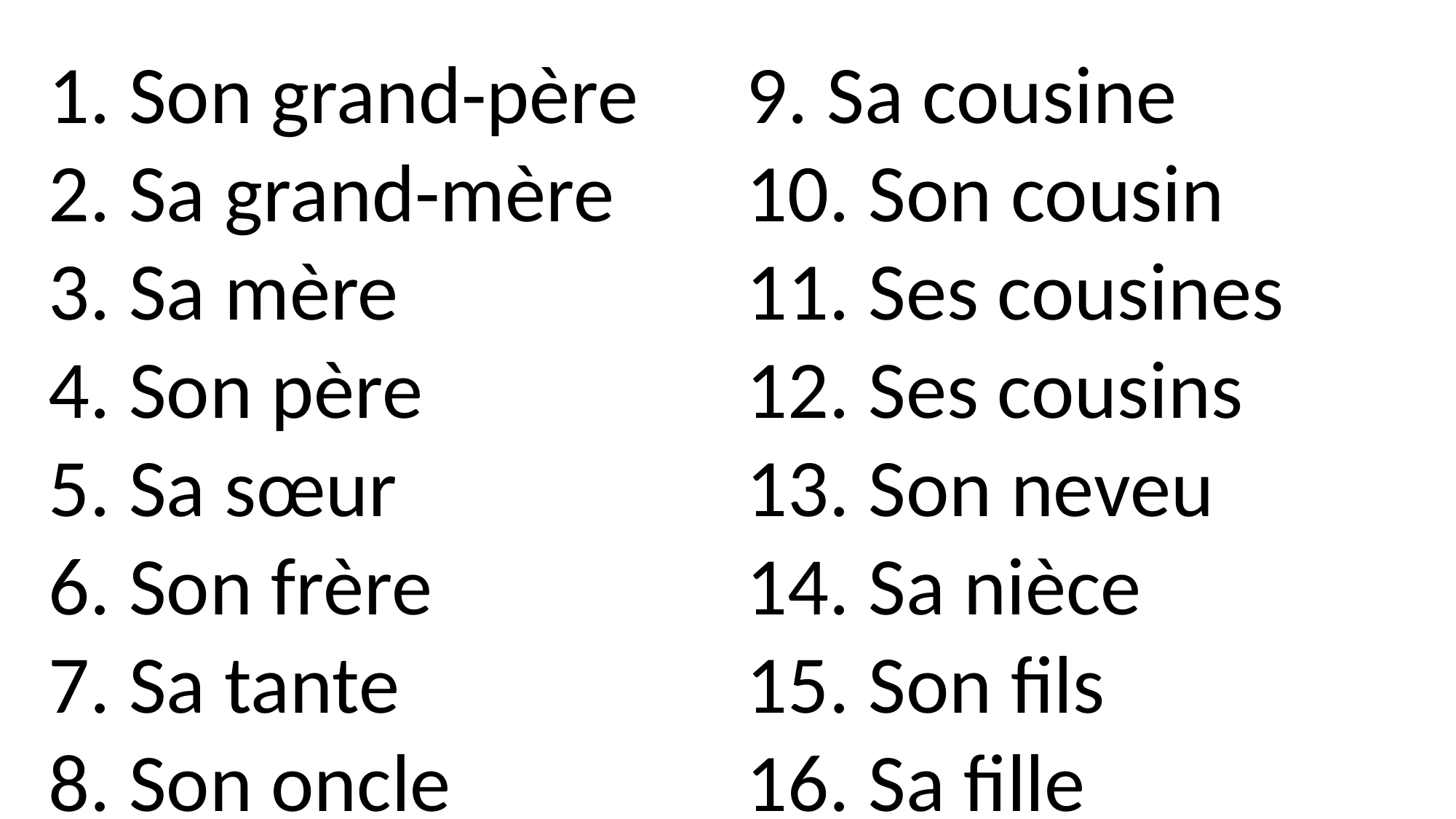

Son grand-père
 Sa grand-mère
 Sa mère
 Son père
 Sa sœur
 Son frère
 Sa tante
 Son oncle
 Sa cousine
 Son cousin
 Ses cousines
 Ses cousins
 Son neveu
 Sa nièce
 Son fils
 Sa fille